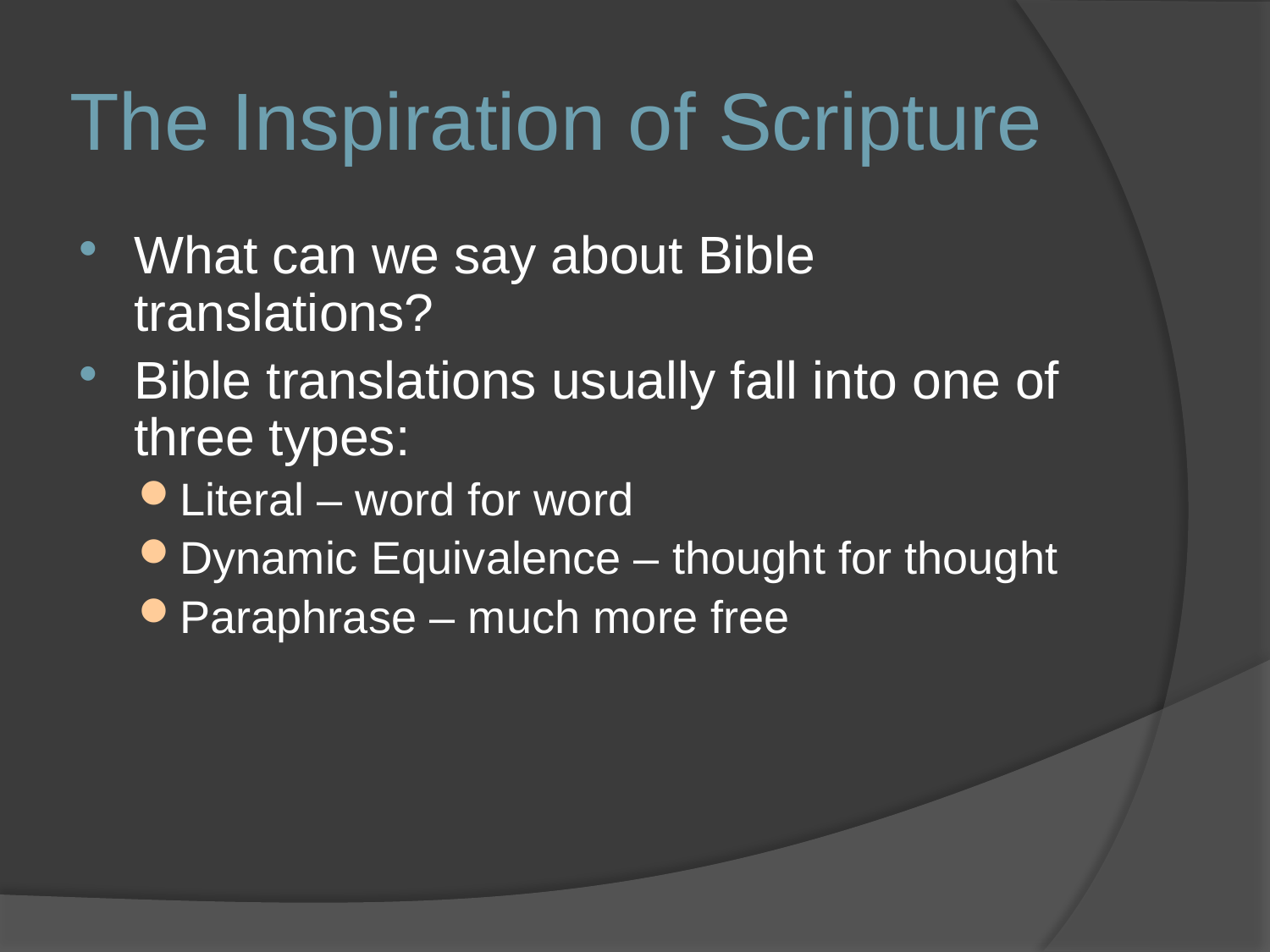

# The Inspiration of Scripture
What can we say about Bible translations?
Bible translations usually fall into one of three types:
Literal – word for word
Dynamic Equivalence – thought for thought
Paraphrase – much more free